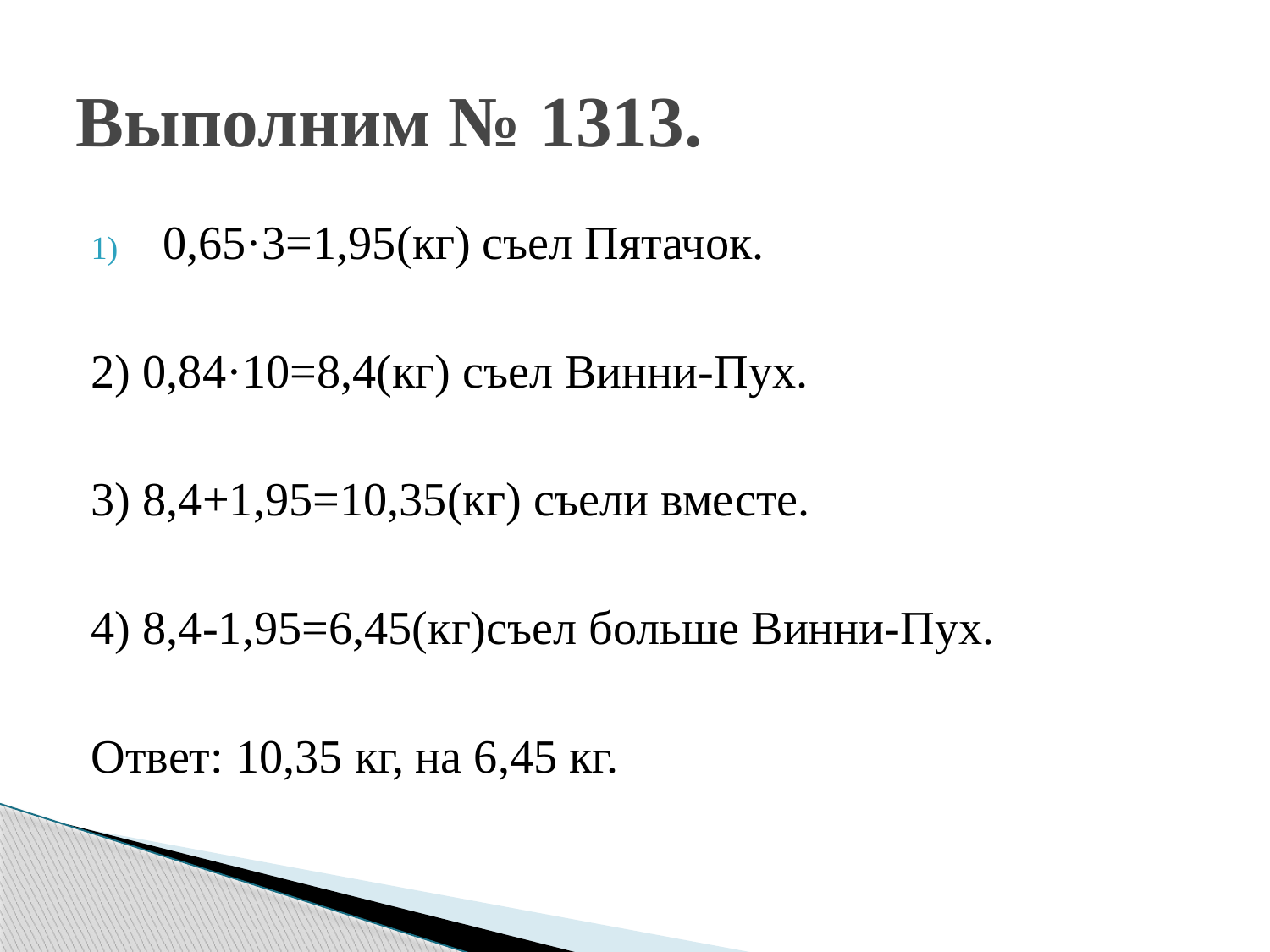

# Выполним № 1313.
0,65·3=1,95(кг) съел Пятачок.

2) 0,84·10=8,4(кг) съел Винни-Пух.

3) 8,4+1,95=10,35(кг) съели вместе.

4) 8,4-1,95=6,45(кг)съел больше Винни-Пух.

Ответ: 10,35 кг, на 6,45 кг.